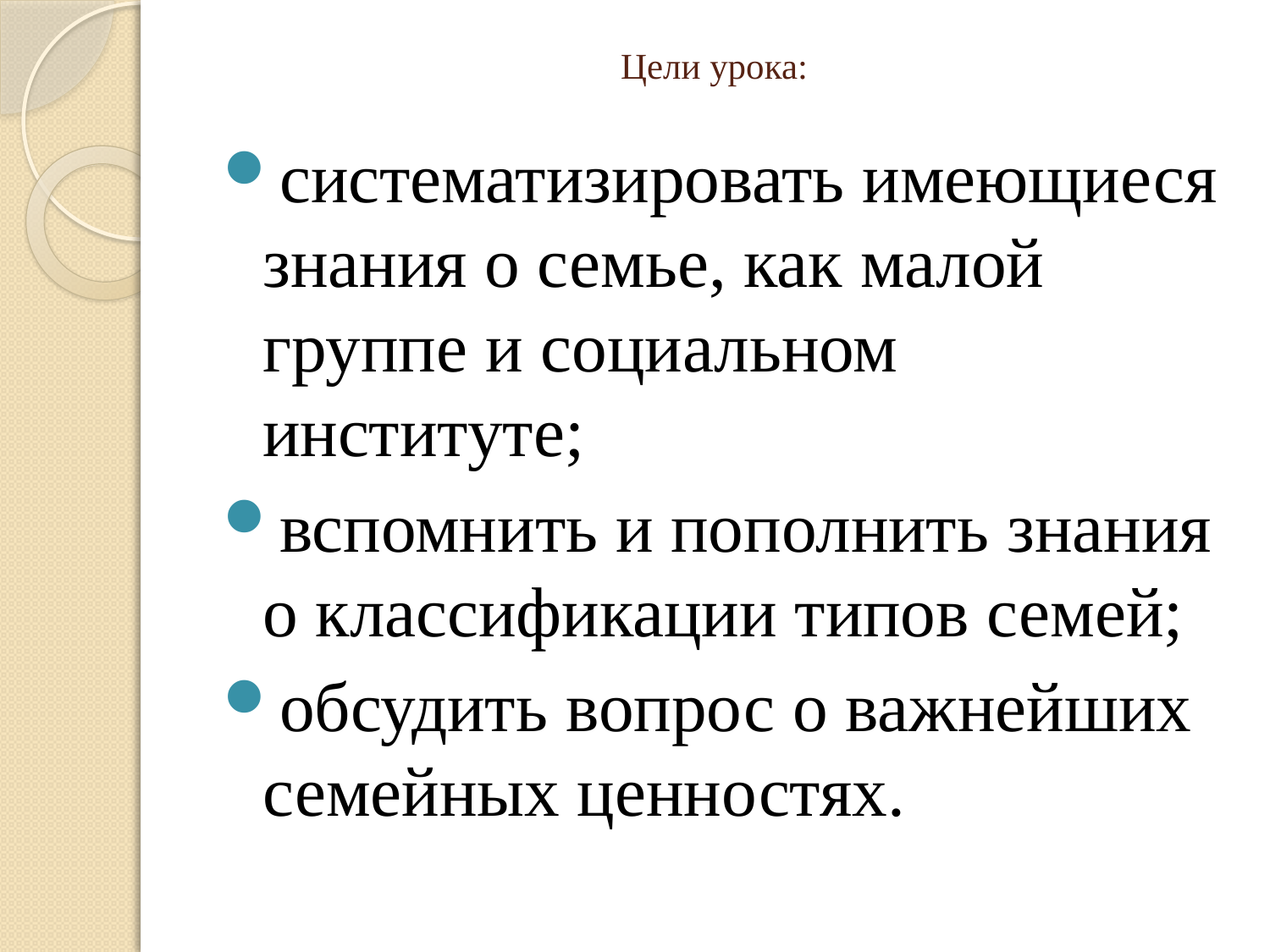

# Цели урока:
систематизировать имеющиеся знания о семье, как малой группе и социальном институте;
вспомнить и пополнить знания о классификации типов семей;
обсудить вопрос о важнейших семейных ценностях.